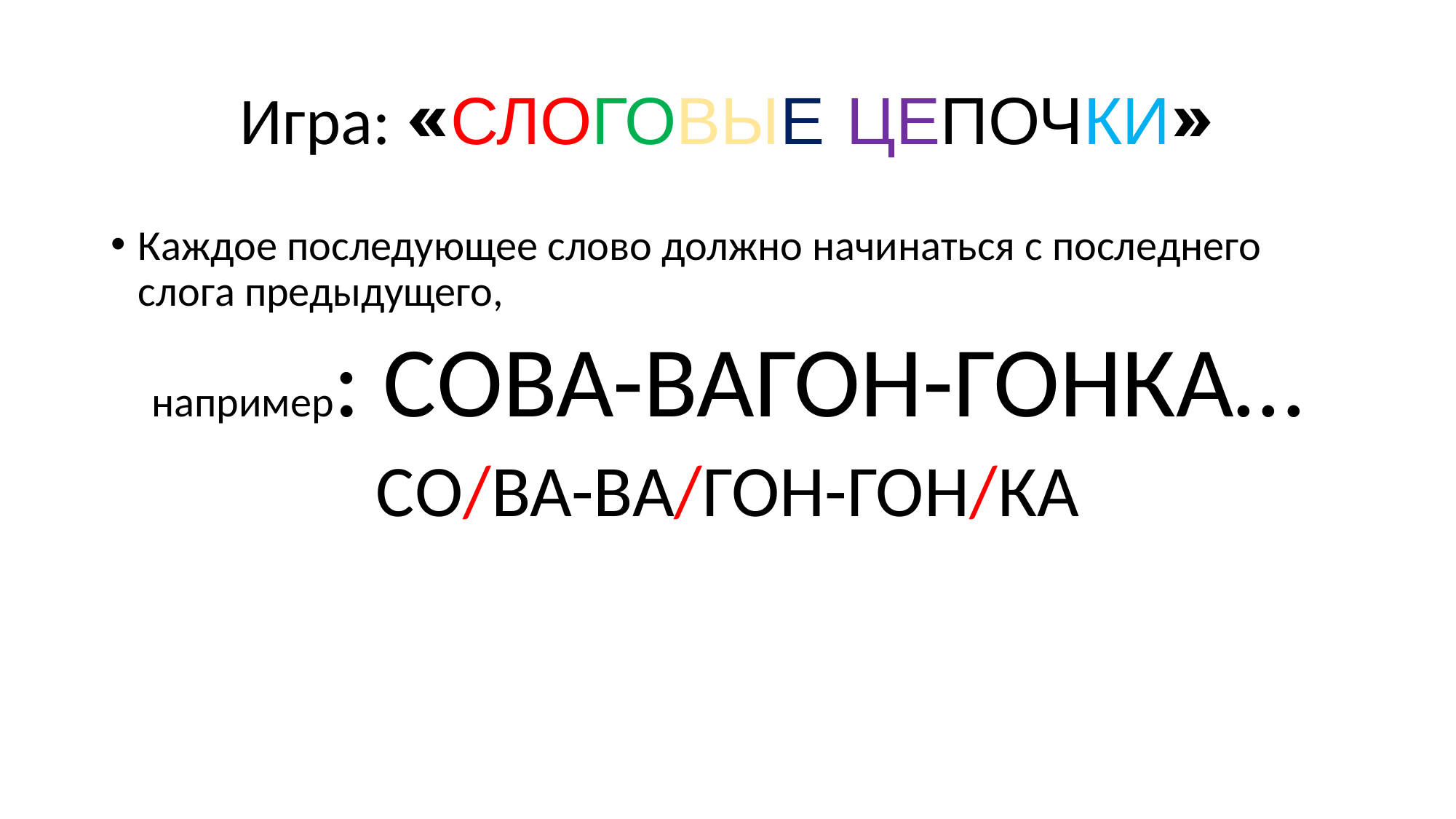

# Игра: «СЛОГОВЫЕ ЦЕПОЧКИ»
Каждое последующее слово должно начинаться с последнего слога предыдущего,
например: СОВА-ВАГОН-ГОНКА…
СО/ВА-ВА/ГОН-ГОН/КА